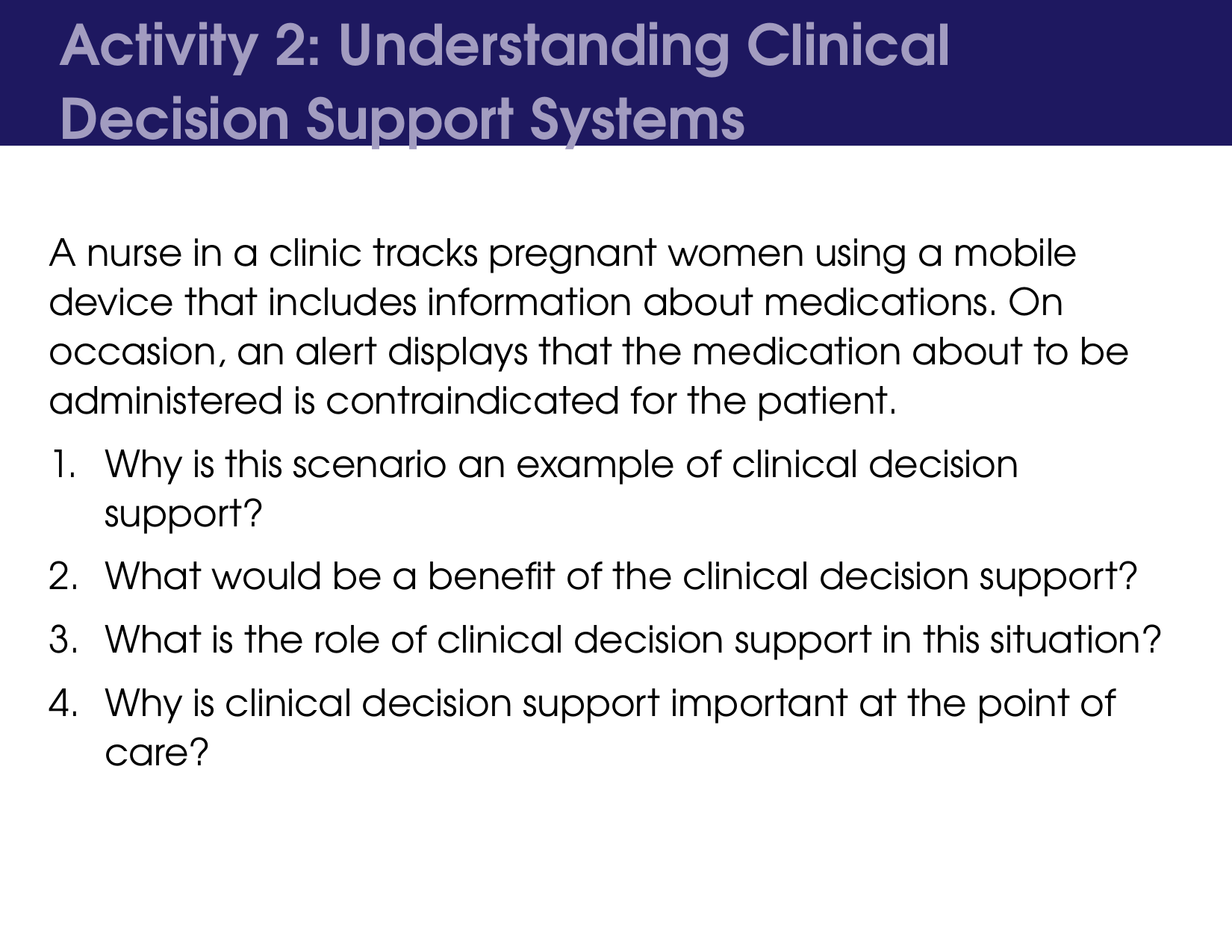

# Activity 2: Understanding Clinical Decision Support Systems
A nurse in a clinic tracks pregnant women using a mobile device that includes information about medications. On occasion, an alert displays that the medication about to be administered is contraindicated for the patient.
Why is this scenario an example of clinical decision support?
What would be a benefit of the clinical decision support?
What is the role of clinical decision support in this situation?
Why is clinical decision support important at the point of care?